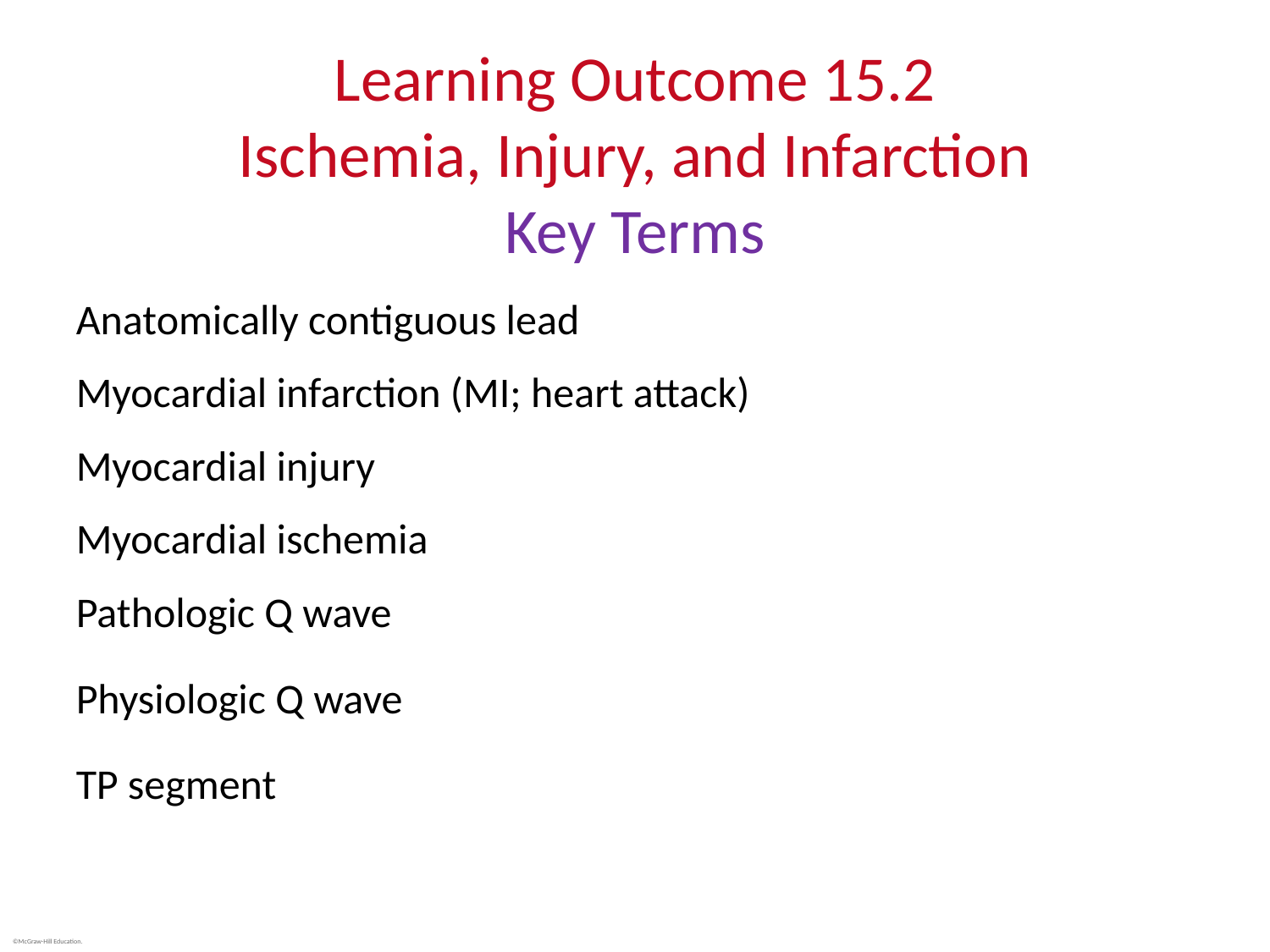

# Learning Outcome 15.2 Ischemia, Injury, and Infarction Key Terms
Anatomically contiguous lead
Myocardial infarction (MI; heart attack)
Myocardial injury
Myocardial ischemia
Pathologic Q wave
Physiologic Q wave
TP segment